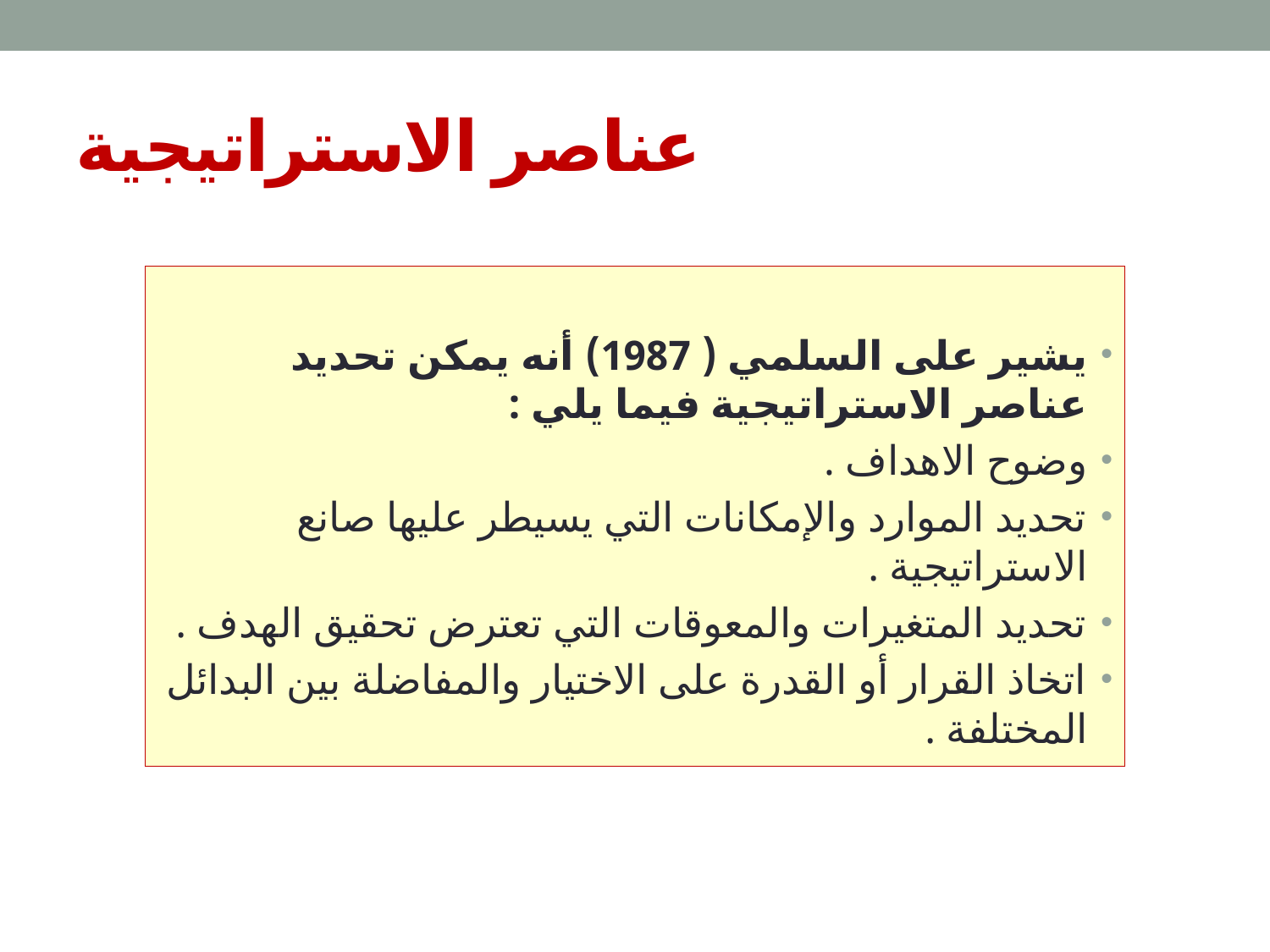

# عناصر الاستراتيجية

يشير على السلمي ( 1987) أنه يمكن تحديد عناصر الاستراتيجية فيما يلي :
وضوح الاهداف .
تحديد الموارد والإمكانات التي يسيطر عليها صانع الاستراتيجية .
تحديد المتغيرات والمعوقات التي تعترض تحقيق الهدف .
اتخاذ القرار أو القدرة على الاختيار والمفاضلة بين البدائل المختلفة .